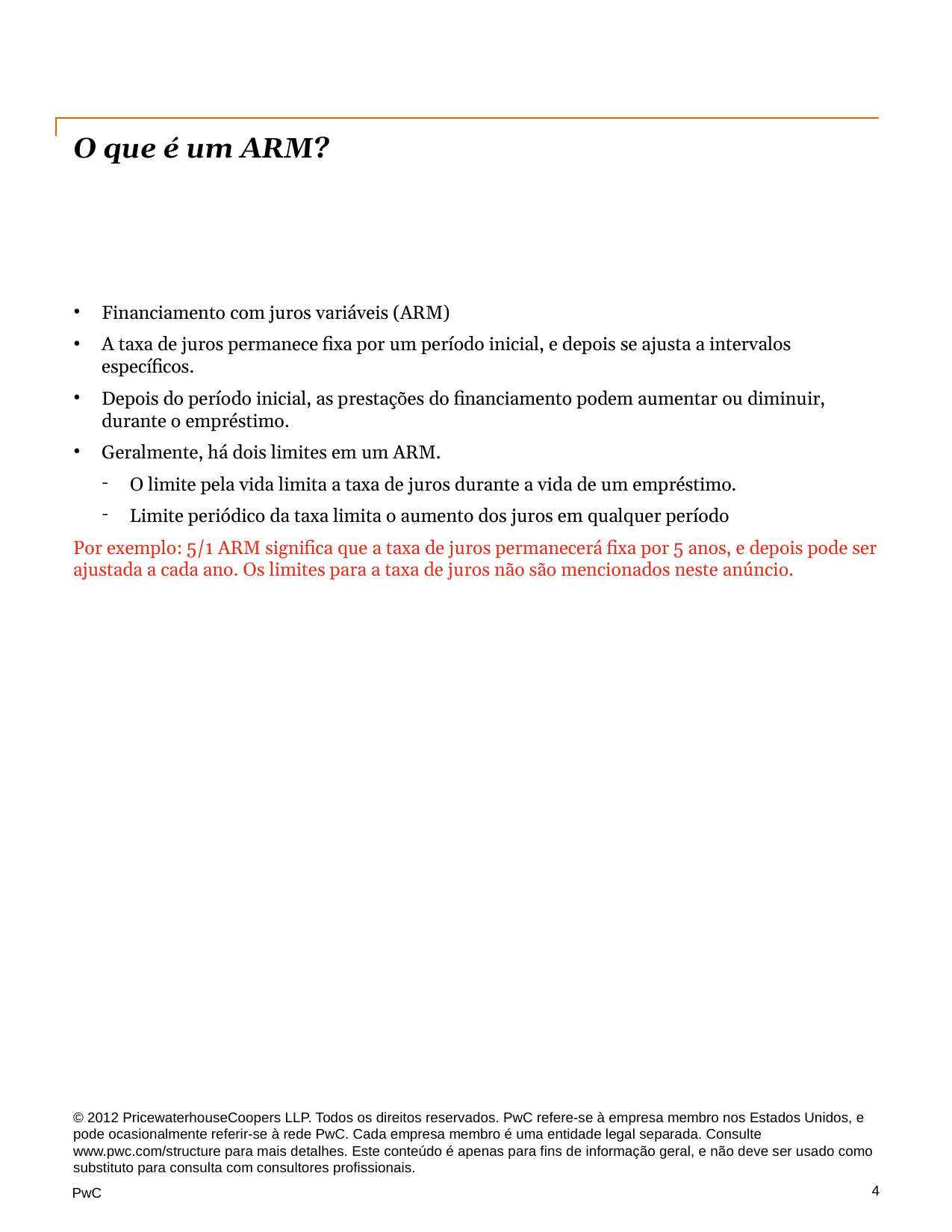

# O que é um ARM?
Financiamento com juros variáveis (ARM)
A taxa de juros permanece fixa por um período inicial, e depois se ajusta a intervalos específicos.
Depois do período inicial, as prestações do financiamento podem aumentar ou diminuir, durante o empréstimo.
Geralmente, há dois limites em um ARM.
O limite pela vida limita a taxa de juros durante a vida de um empréstimo.
Limite periódico da taxa limita o aumento dos juros em qualquer período
Por exemplo: 5/1 ARM significa que a taxa de juros permanecerá fixa por 5 anos, e depois pode ser ajustada a cada ano. Os limites para a taxa de juros não são mencionados neste anúncio.
© 2012 PricewaterhouseCoopers LLP. Todos os direitos reservados. PwC refere-se à empresa membro nos Estados Unidos, e pode ocasionalmente referir-se à rede PwC. Cada empresa membro é uma entidade legal separada. Consulte www.pwc.com/structure para mais detalhes. Este conteúdo é apenas para fins de informação geral, e não deve ser usado como substituto para consulta com consultores profissionais.
4